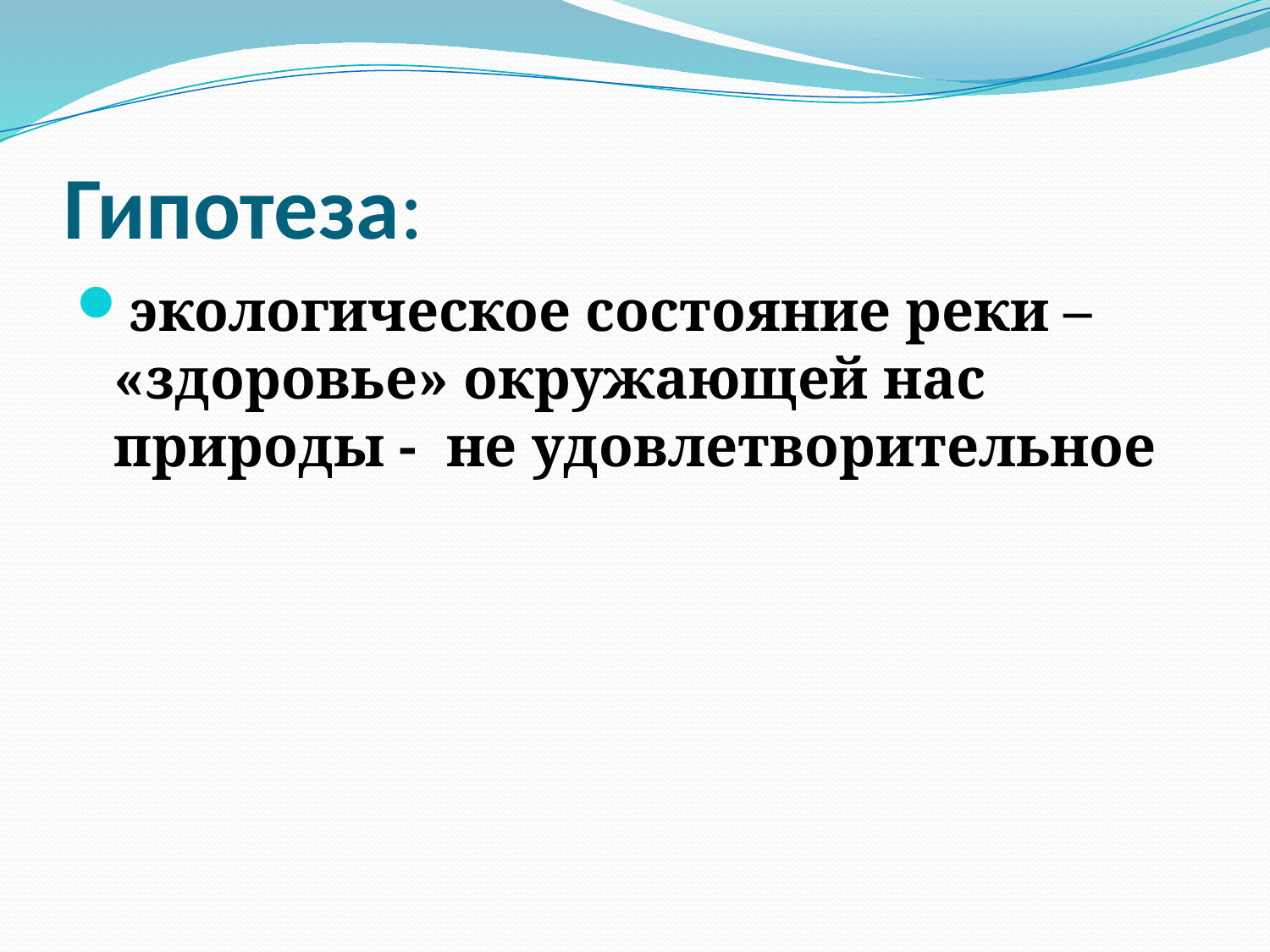

# Гипотеза:
экологическое состояние реки – «здоровье» окружающей нас природы -  не удовлетворительное